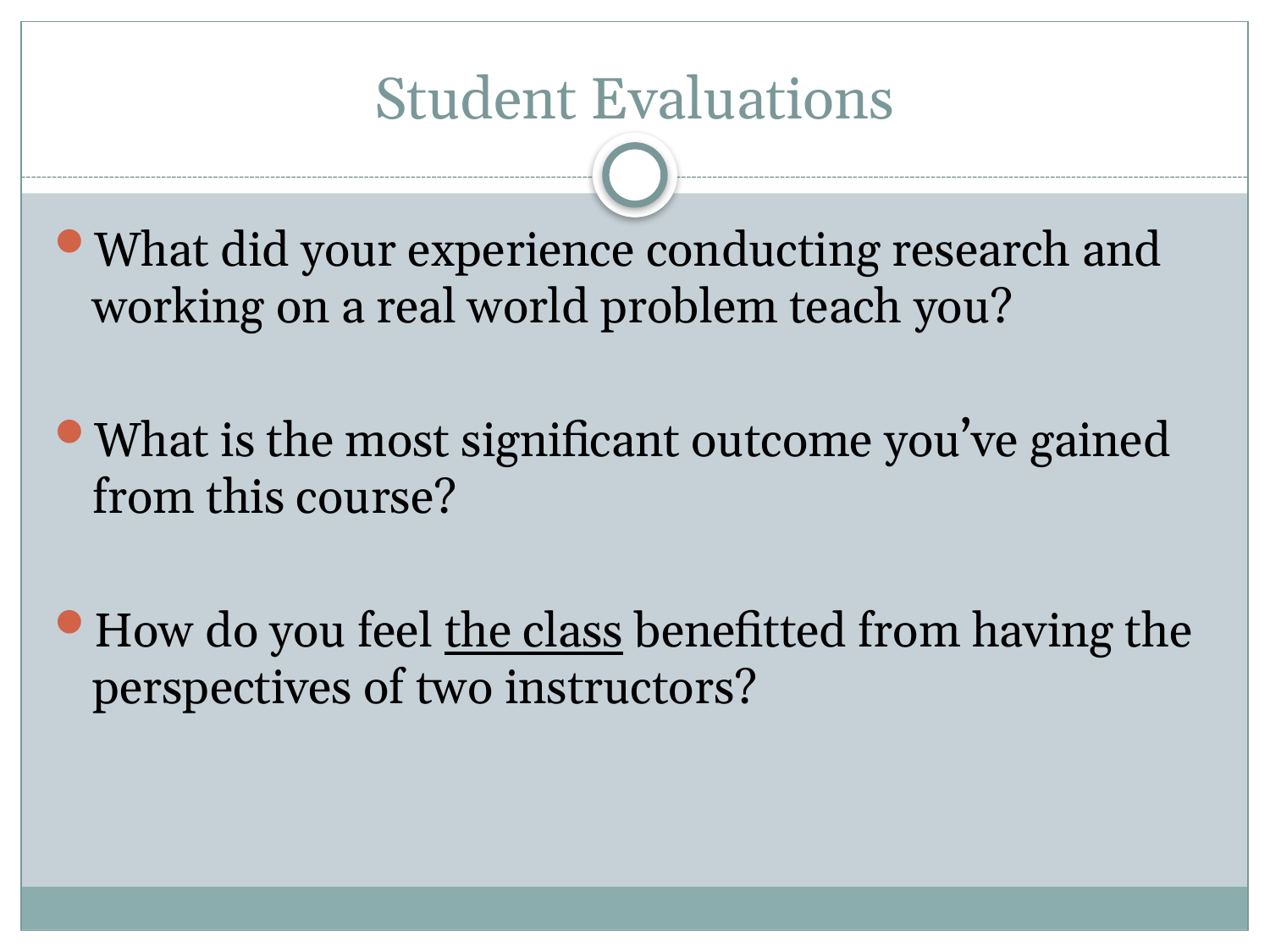

# Student Evaluations
What did your experience conducting research and working on a real world problem teach you?

What is the most significant outcome you’ve gained from this course?

How do you feel the class benefitted from having the perspectives of two instructors?